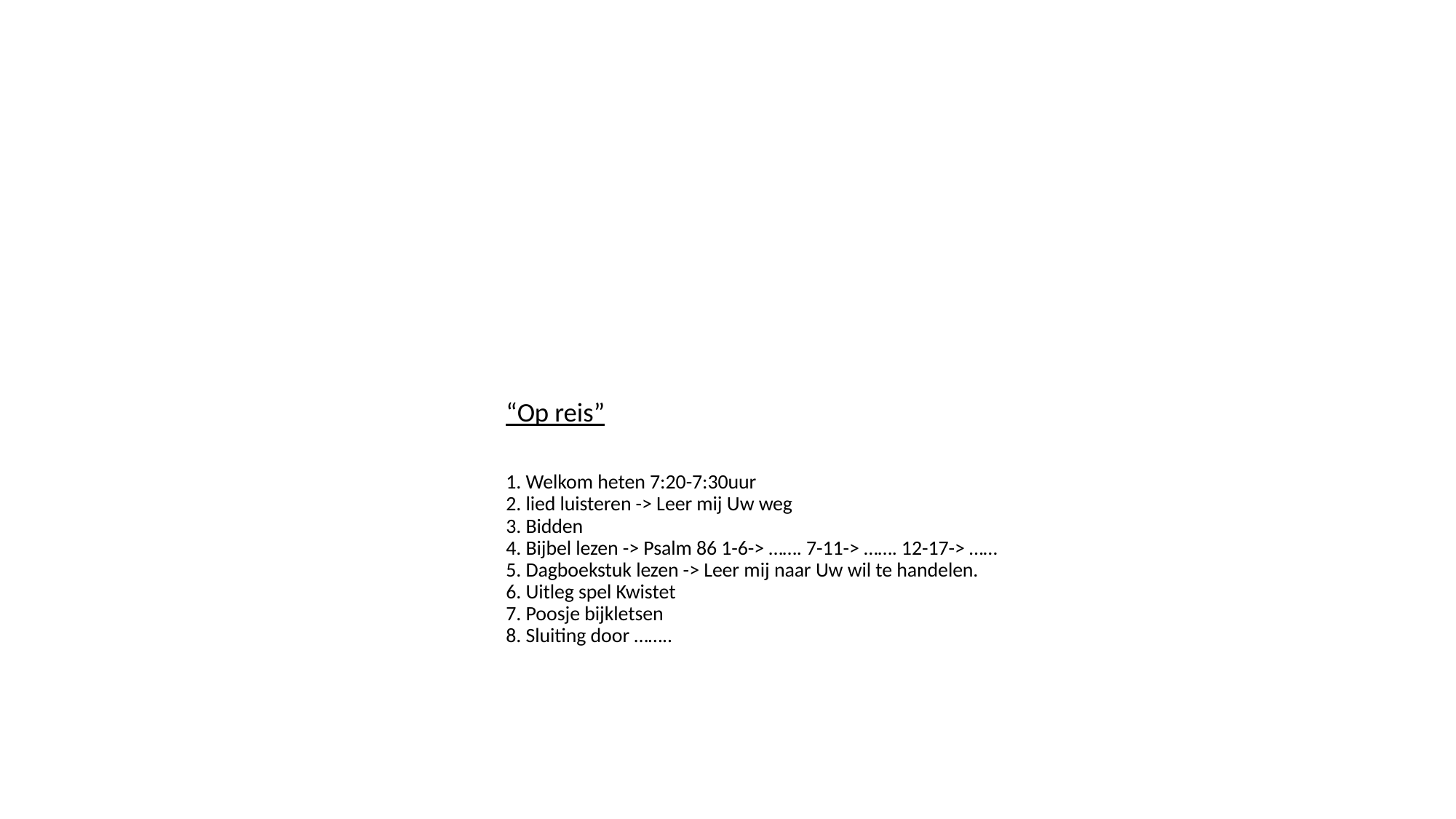

# “Op reis” 1. Welkom heten 7:20-7:30uur 2. lied luisteren -> Leer mij Uw weg 3. Bidden 4. Bijbel lezen -> Psalm 86 1-6-> ……. 7-11-> ……. 12-17-> …… 5. Dagboekstuk lezen -> Leer mij naar Uw wil te handelen. 6. Uitleg spel Kwistet 7. Poosje bijkletsen 8. Sluiting door ……..